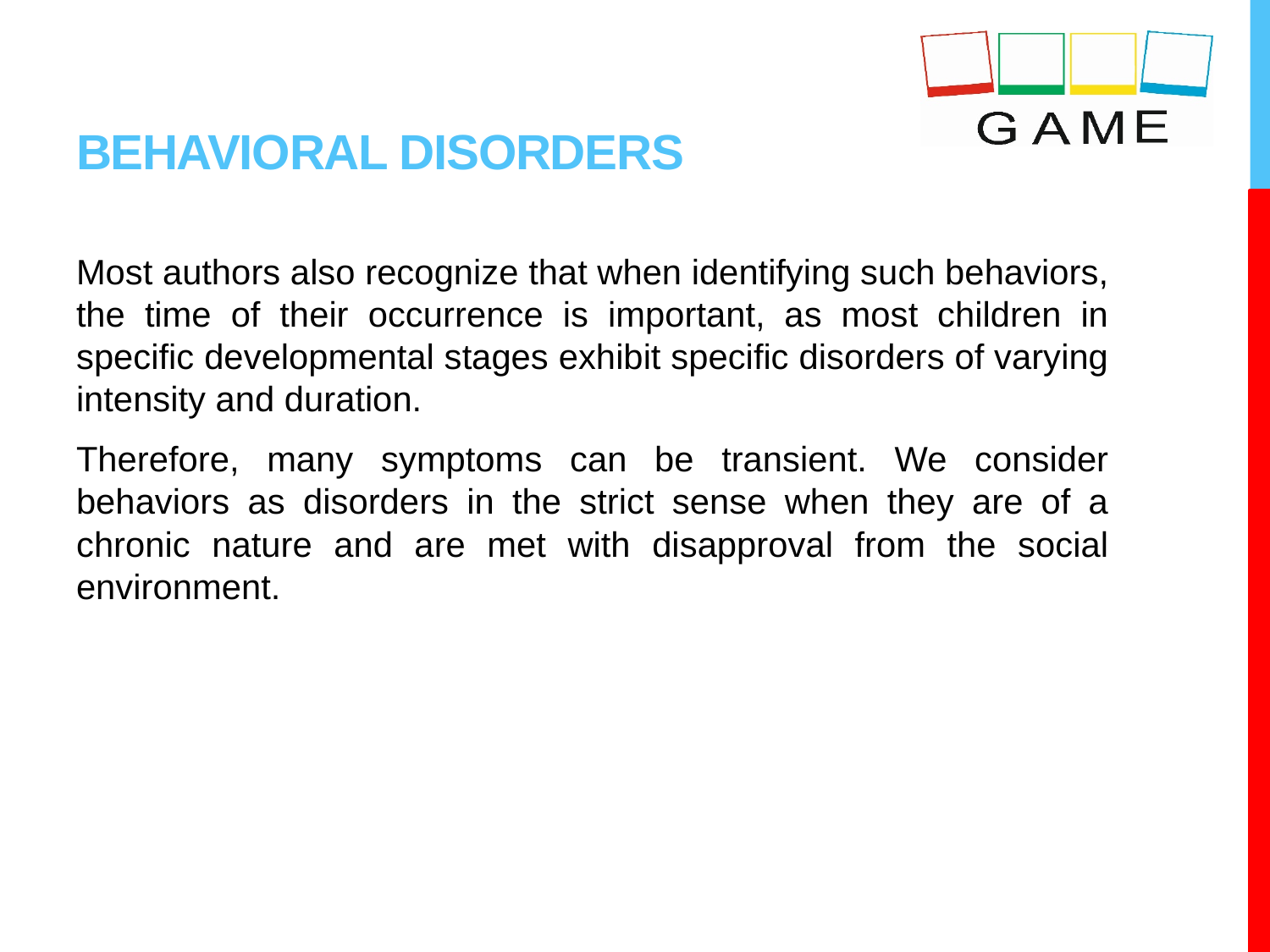

# behavioral disorders
Most authors also recognize that when identifying such behaviors, the time of their occurrence is important, as most children in specific developmental stages exhibit specific disorders of varying intensity and duration.
Therefore, many symptoms can be transient. We consider behaviors as disorders in the strict sense when they are of a chronic nature and are met with disapproval from the social environment.